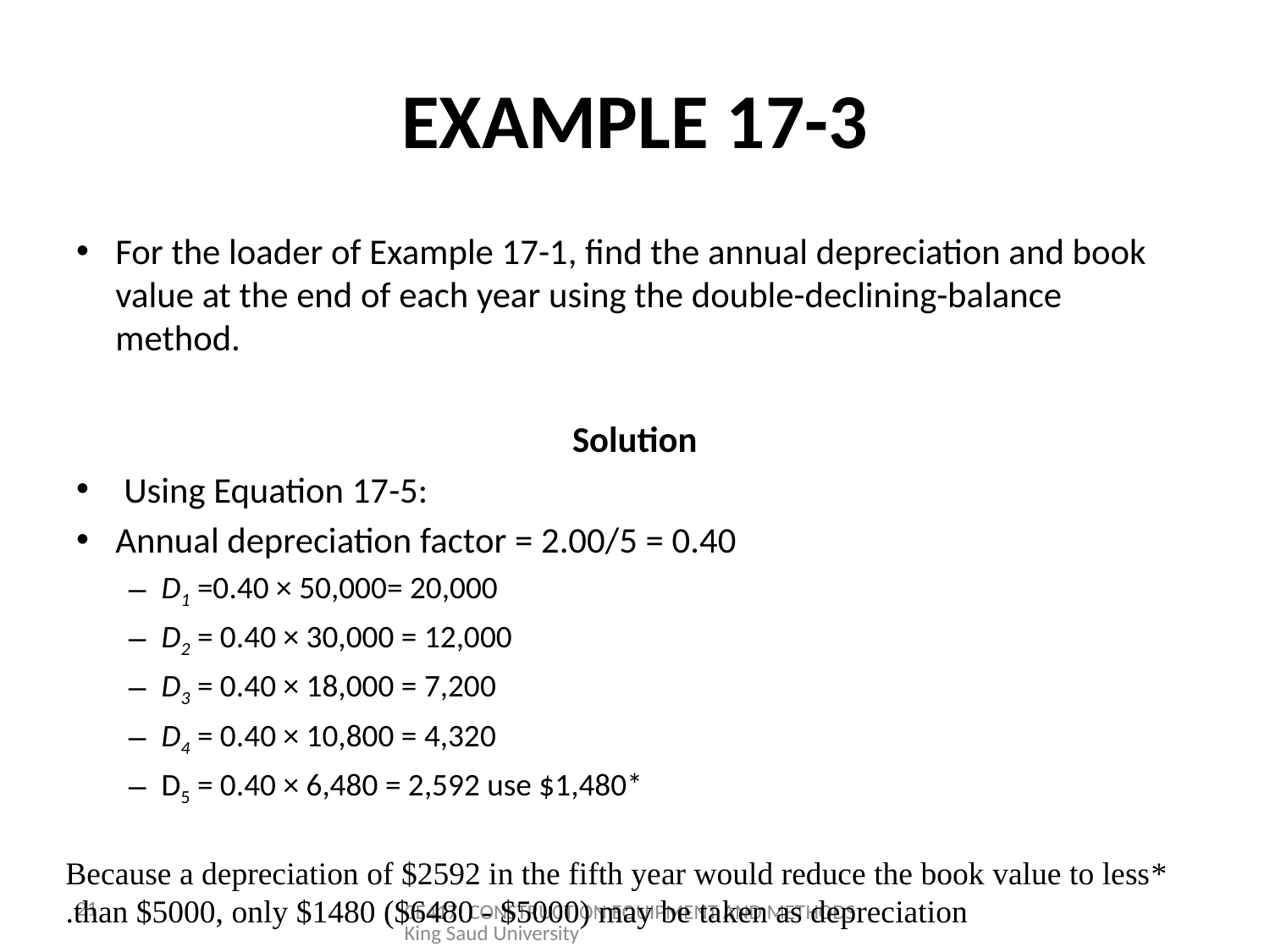

# EXAMPLE 17-3
For the loader of Example 17-1, find the annual depreciation and book value at the end of each year using the double-declining-balance method.

Solution
 Using Equation 17-5:
Annual depreciation factor = 2.00/5 = 0.40
D1 =0.40 × 50,000= 20,000
D2 = 0.40 × 30,000 = 12,000
D3 = 0.40 × 18,000 = 7,200
D4 = 0.40 × 10,800 = 4,320
D5 = 0.40 × 6,480 = 2,592 use $1,480*

*Because a depreciation of $2592 in the fifth year would reduce the book value to less than $5000, only $1480 ($6480 - $5000) may be taken as depreciation.
21
CE417; CONSTRUCTION EQUIPMENT AND METHODS King Saud University